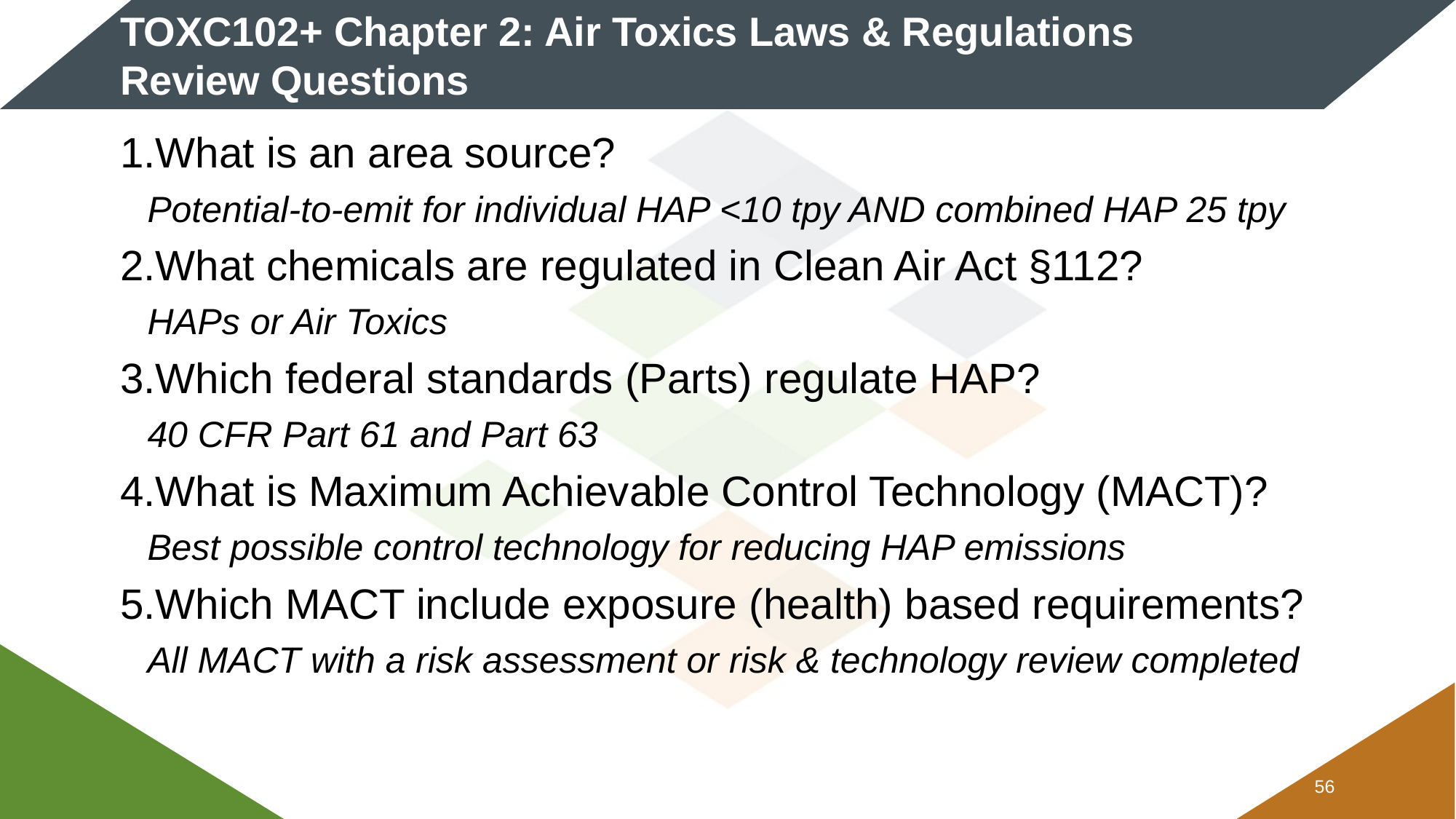

# TOXC102+ Chapter 2: Air Toxics Laws & Regulations Review Questions
What is an area source?
Potential-to-emit for individual HAP <10 tpy AND combined HAP 25 tpy
What chemicals are regulated in Clean Air Act §112?
HAPs or Air Toxics
Which federal standards (Parts) regulate HAP?
40 CFR Part 61 and Part 63
What is Maximum Achievable Control Technology (MACT)?
Best possible control technology for reducing HAP emissions
Which MACT include exposure (health) based requirements?
All MACT with a risk assessment or risk & technology review completed
56